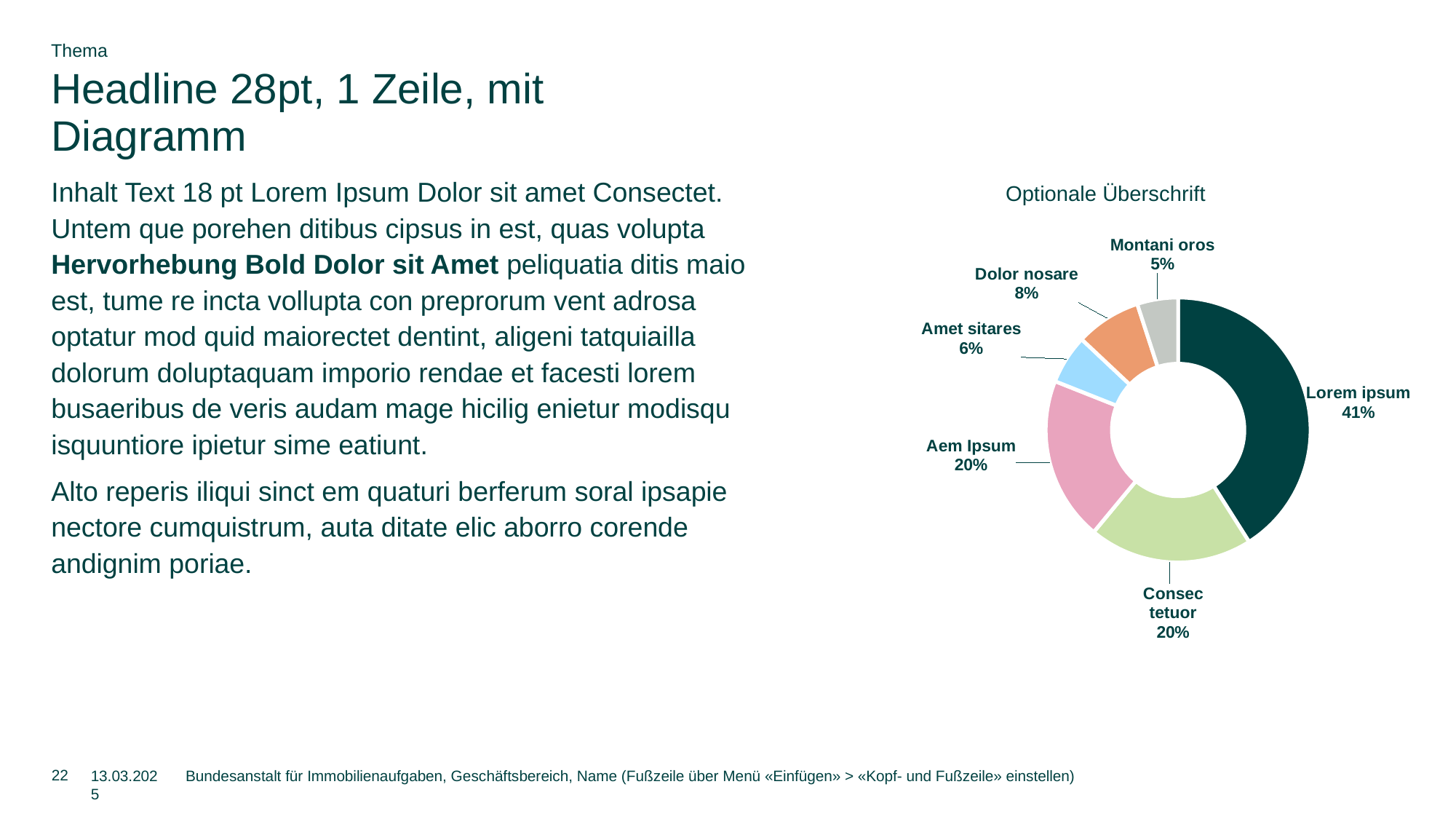

Thema
# Headline 28pt, 1 Zeile, mit Diagramm

### Chart

| Category | Verkauf |
|---|---|
| Lorem ipsum | 8.2 |
| Consec tetuor | 4.0 |
| Aem Ipsum | 4.0 |
| Amet sitares | 1.2 |
| Dolor nosare | 1.6 |
| Montani oros | 1.0 |
Inhalt Text 18 pt Lorem Ipsum Dolor sit amet Consectet. Untem que porehen ditibus cipsus in est, quas volupta Hervorhebung Bold Dolor sit Amet peliquatia ditis maio est, tume re incta vollupta con preprorum vent adrosa optatur mod quid maiorectet dentint, aligeni tatquiailla dolorum doluptaquam imporio rendae et facesti lorem busaeribus de veris audam mage hicilig enietur modisqu isquuntiore ipietur sime eatiunt.
Alto reperis iliqui sinct em quaturi berferum soral ipsapie nectore cumquistrum, auta ditate elic aborro corende andignim poriae.
Optionale Überschrift
22
13.03.2025
Bundesanstalt für Immobilienaufgaben, Geschäftsbereich, Name (Fußzeile über Menü «Einfügen» > «Kopf- und Fußzeile» einstellen)